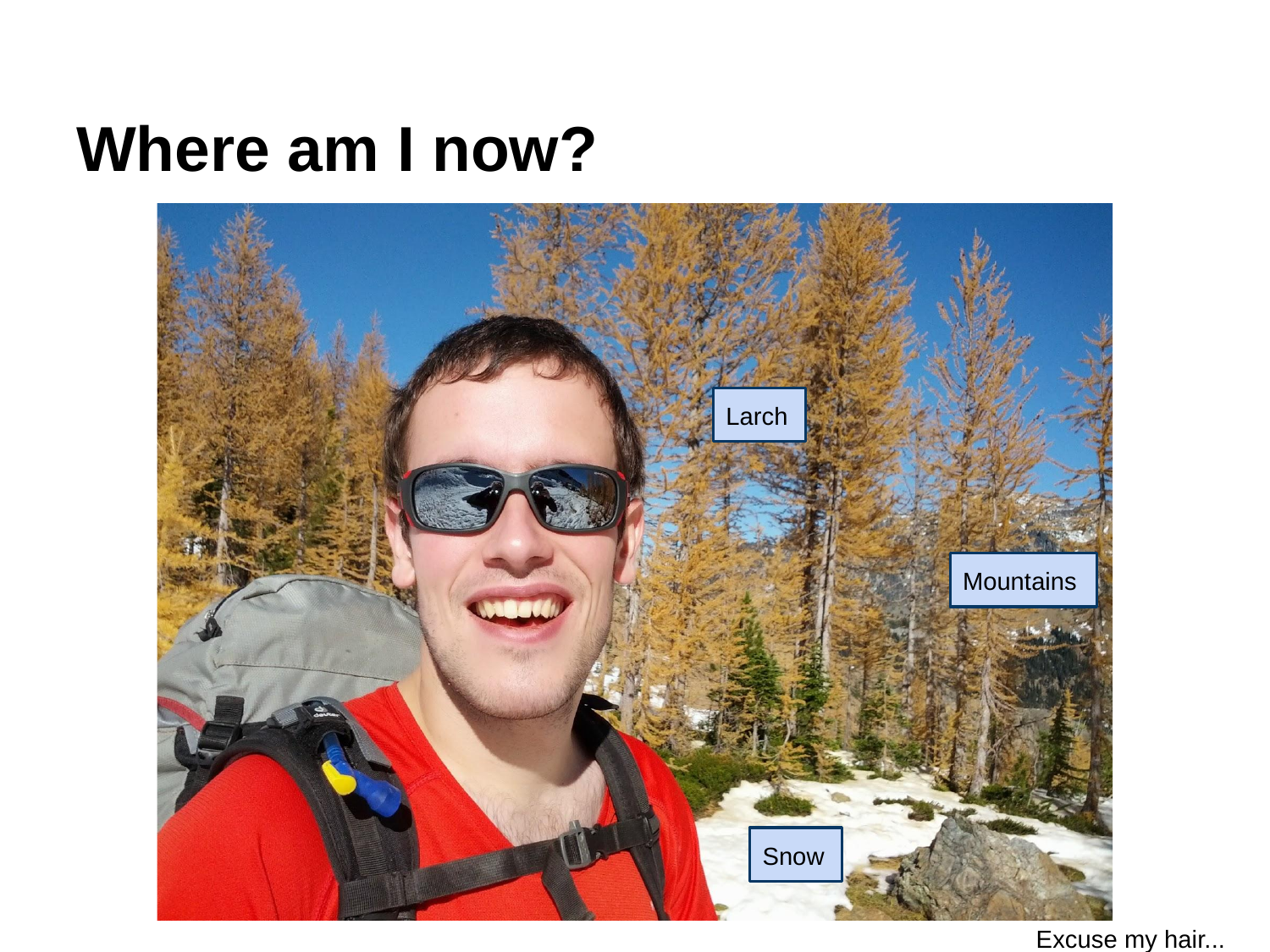

# Where am I now?

Larch
Mountains
Snow
Excuse my hair...